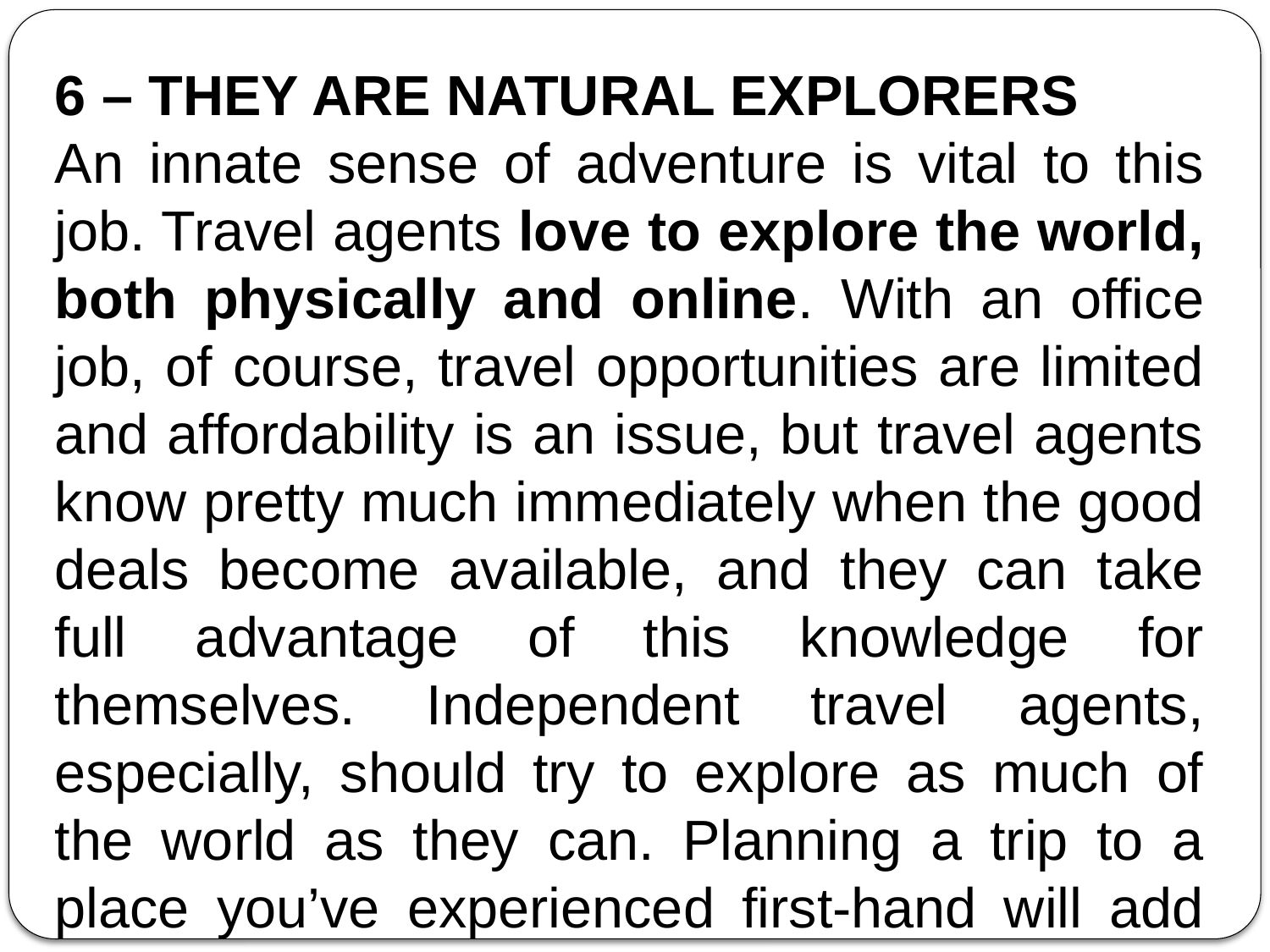

6 – THEY ARE NATURAL EXPLORERS
An innate sense of adventure is vital to this job. Travel agents love to explore the world, both physically and online. With an office job, of course, travel opportunities are limited and affordability is an issue, but travel agents know pretty much immediately when the good deals become available, and they can take full advantage of this knowledge for themselves. Independent travel agents, especially, should try to explore as much of the world as they can. Planning a trip to a place you’ve experienced first-hand will add authenticity and value to your service